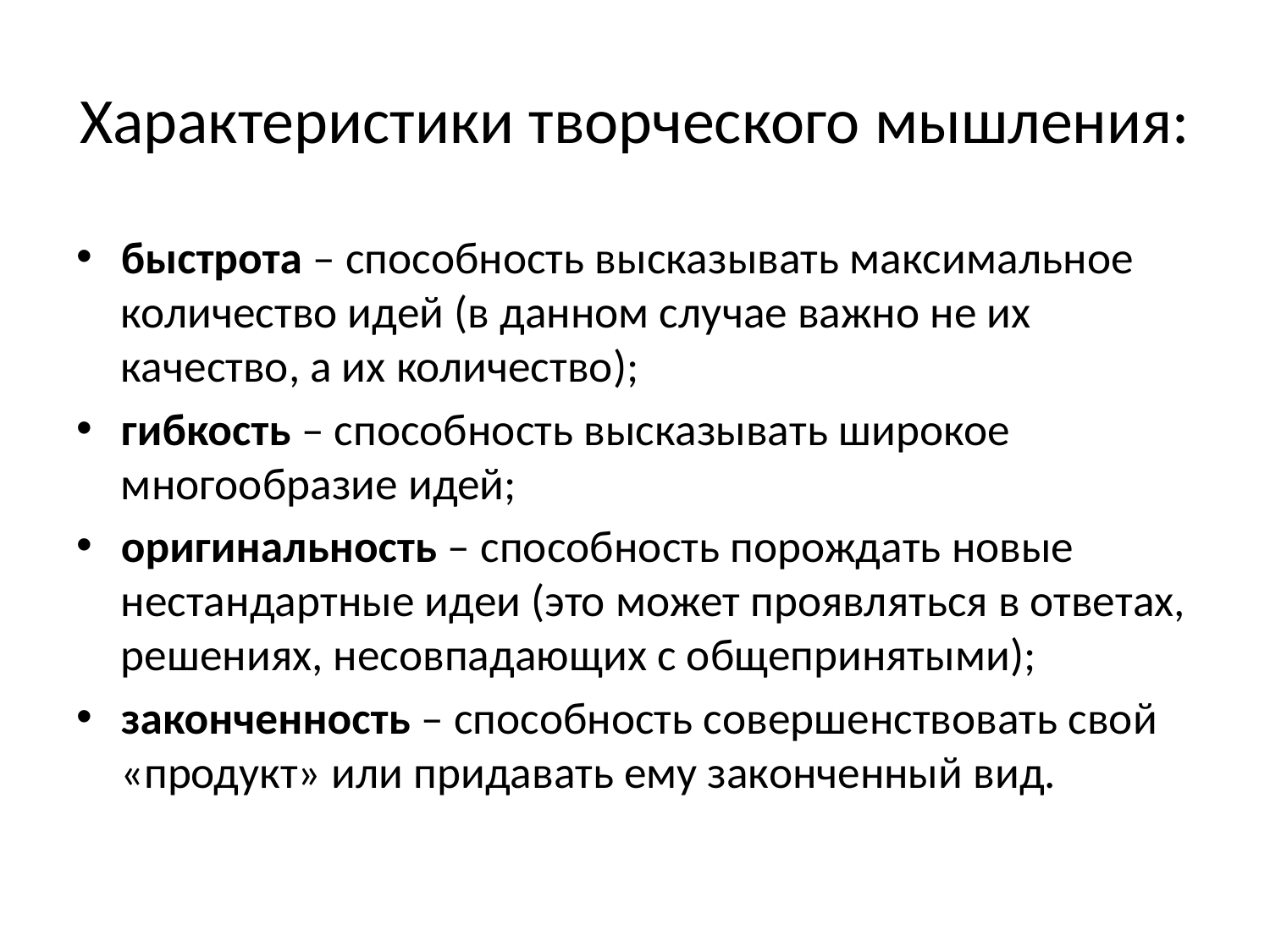

# Характеристики творческого мышления:
быстрота – способность высказывать максимальное количество идей (в данном случае важно не их качество, а их количество);
гибкость – способность высказывать широкое многообразие идей;
оригинальность – способность порождать новые нестандартные идеи (это может проявляться в ответах, решениях, несовпадающих с общепринятыми);
законченность – способность совершенствовать свой «продукт» или придавать ему законченный вид.